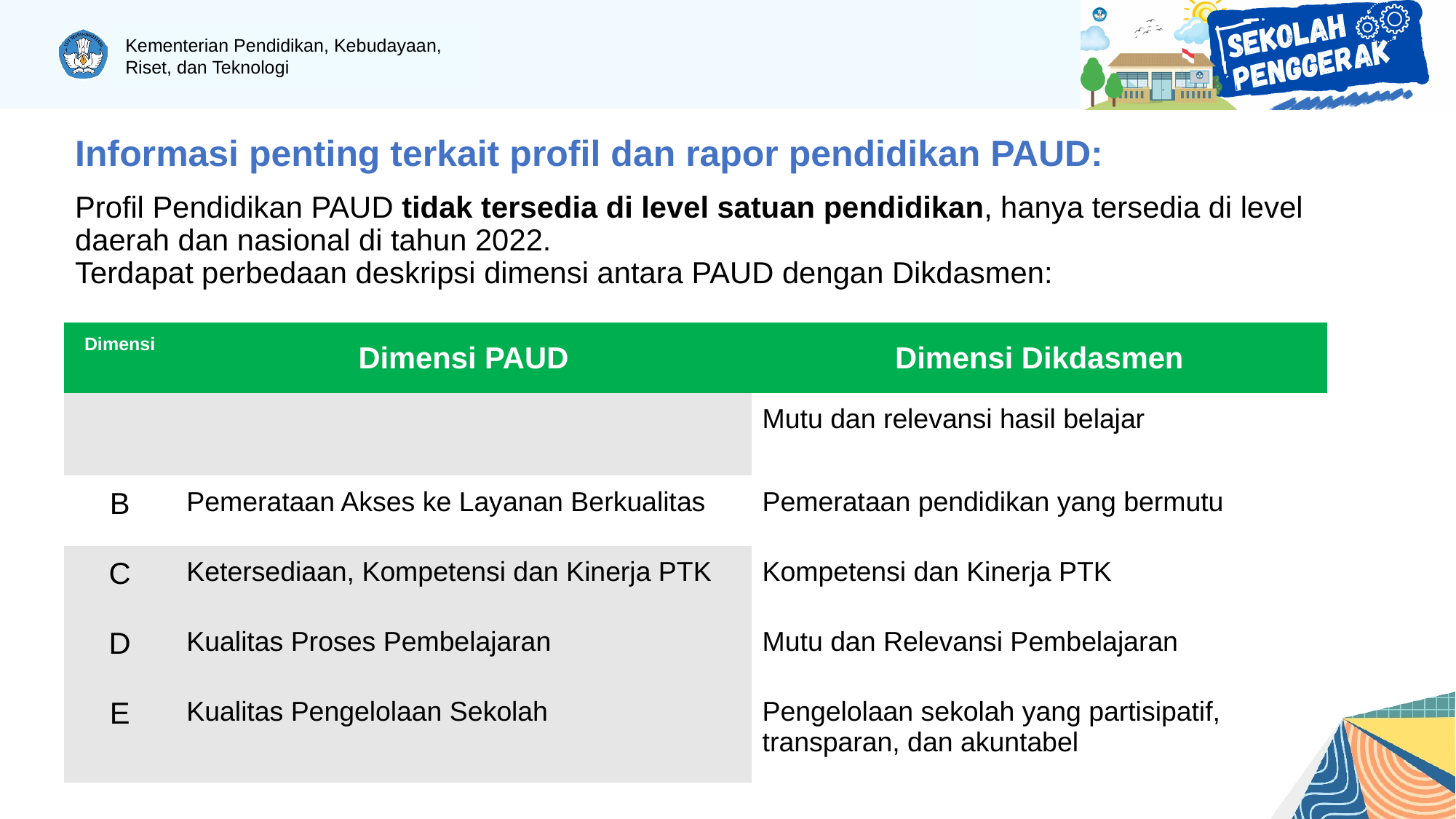

Informasi penting terkait profil dan rapor pendidikan PAUD:

Profil Pendidikan PAUD tidak tersedia di level satuan pendidikan, hanya tersedia di level daerah dan nasional di tahun 2022.
Terdapat perbedaan deskripsi dimensi antara PAUD dengan Dikdasmen:

| Dimensi | Dimensi PAUD | Dimensi Dikdasmen |
| --- | --- | --- |
| A | Capaian perkembangan dan hasil belajar anak | Mutu dan relevansi hasil belajar |
| B | Pemerataan Akses ke Layanan Berkualitas | Pemerataan pendidikan yang bermutu |
| C | Ketersediaan, Kompetensi dan Kinerja PTK | Kompetensi dan Kinerja PTK |
| D | Kualitas Proses Pembelajaran | Mutu dan Relevansi Pembelajaran |
| E | Kualitas Pengelolaan Sekolah | Pengelolaan sekolah yang partisipatif, transparan, dan akuntabel |